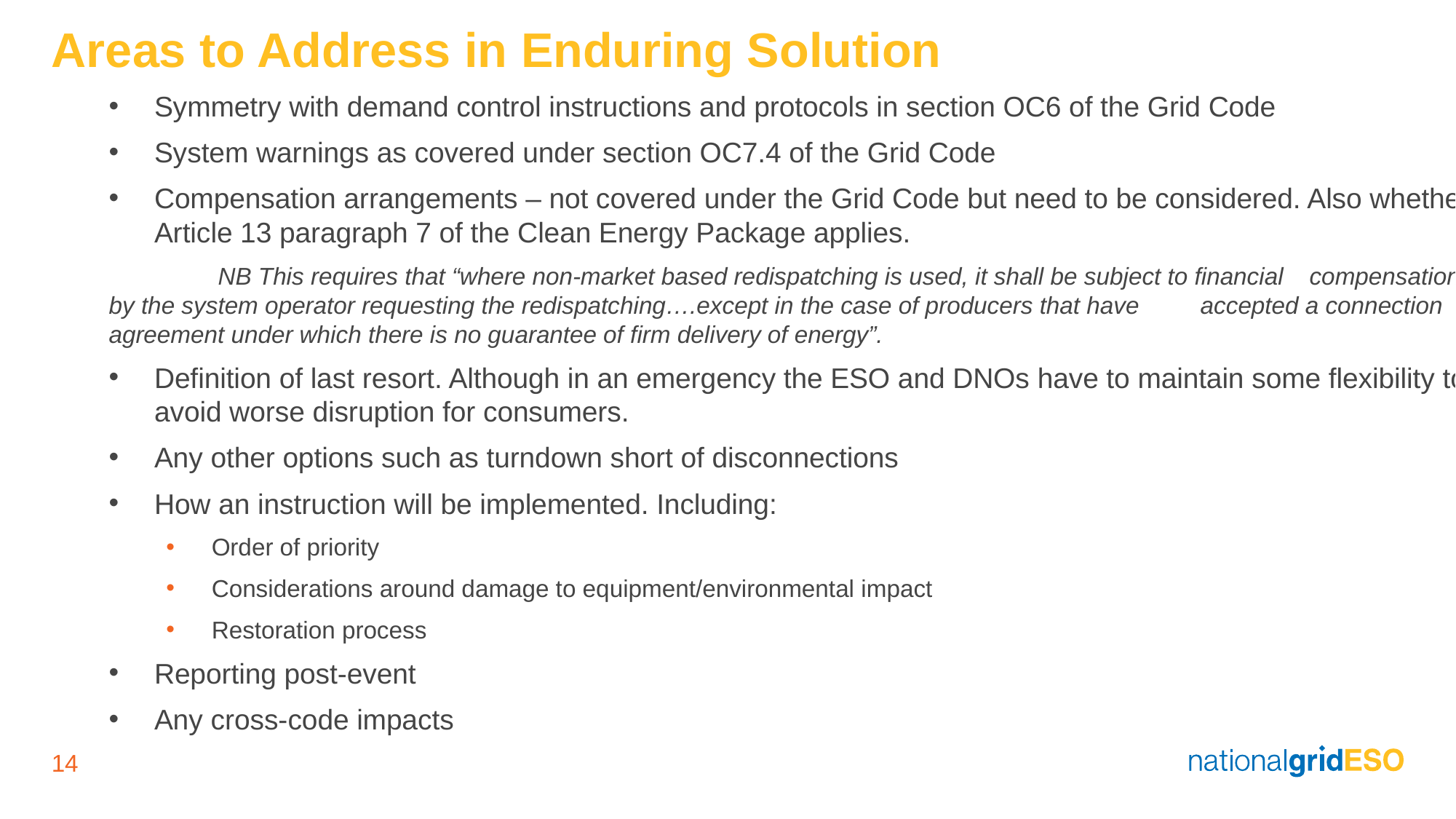

# Areas to Address in Enduring Solution
Symmetry with demand control instructions and protocols in section OC6 of the Grid Code
System warnings as covered under section OC7.4 of the Grid Code
Compensation arrangements – not covered under the Grid Code but need to be considered. Also whether Article 13 paragraph 7 of the Clean Energy Package applies.
	NB This requires that “where non-market based redispatching is used, it shall be subject to financial 	compensation by the system operator requesting the redispatching….except in the case of producers that have 	accepted a connection agreement under which there is no guarantee of firm delivery of energy”.
Definition of last resort. Although in an emergency the ESO and DNOs have to maintain some flexibility to avoid worse disruption for consumers.
Any other options such as turndown short of disconnections
How an instruction will be implemented. Including:
Order of priority
Considerations around damage to equipment/environmental impact
Restoration process
Reporting post-event
Any cross-code impacts